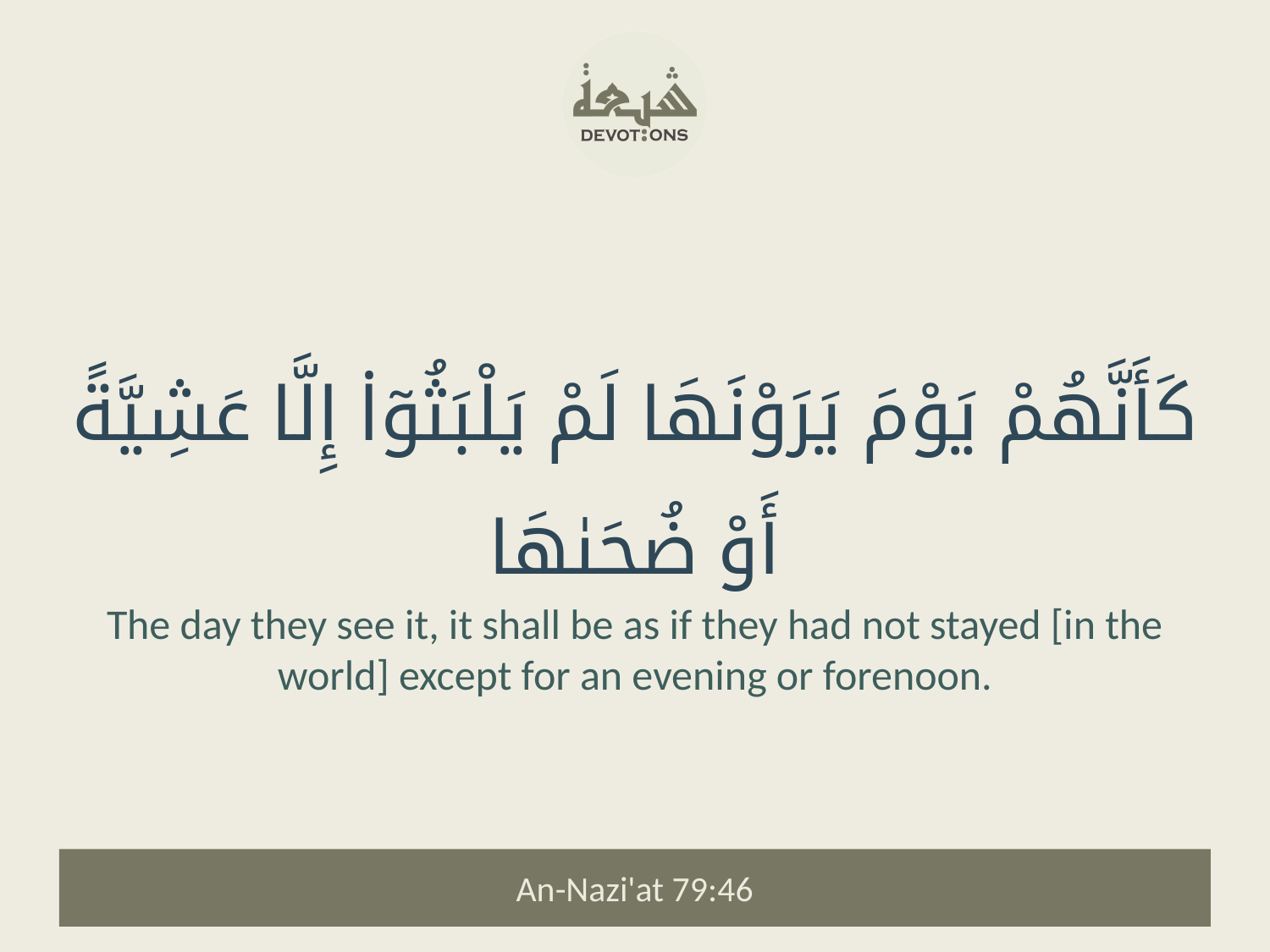

كَأَنَّهُمْ يَوْمَ يَرَوْنَهَا لَمْ يَلْبَثُوٓا۟ إِلَّا عَشِيَّةً أَوْ ضُحَىٰهَا
The day they see it, it shall be as if they had not stayed [in the world] except for an evening or forenoon.
An-Nazi'at 79:46